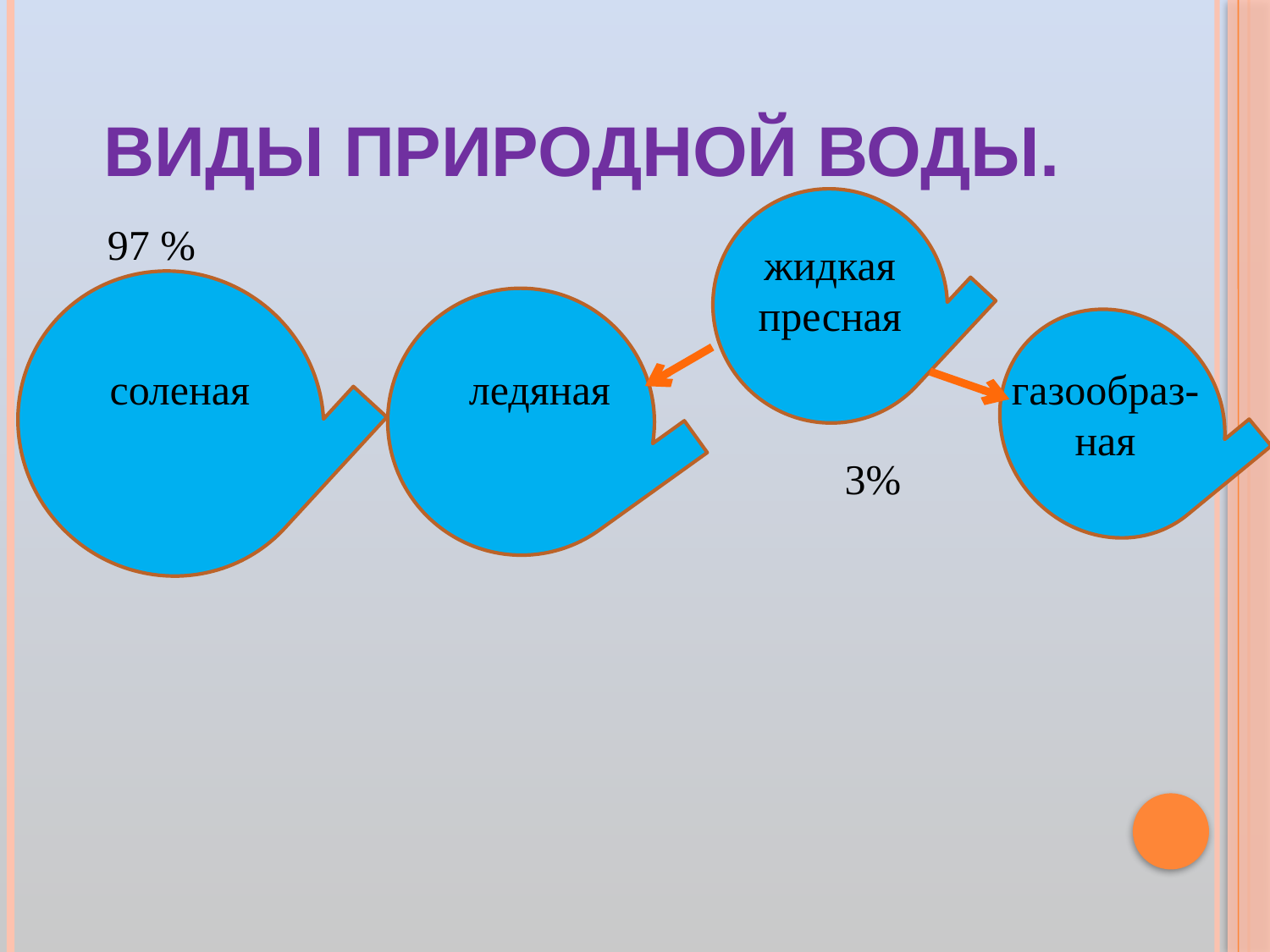

# Виды природной воды.

97 %
жидкая пресная

соленая
ледяная
газообраз-ная
  3%